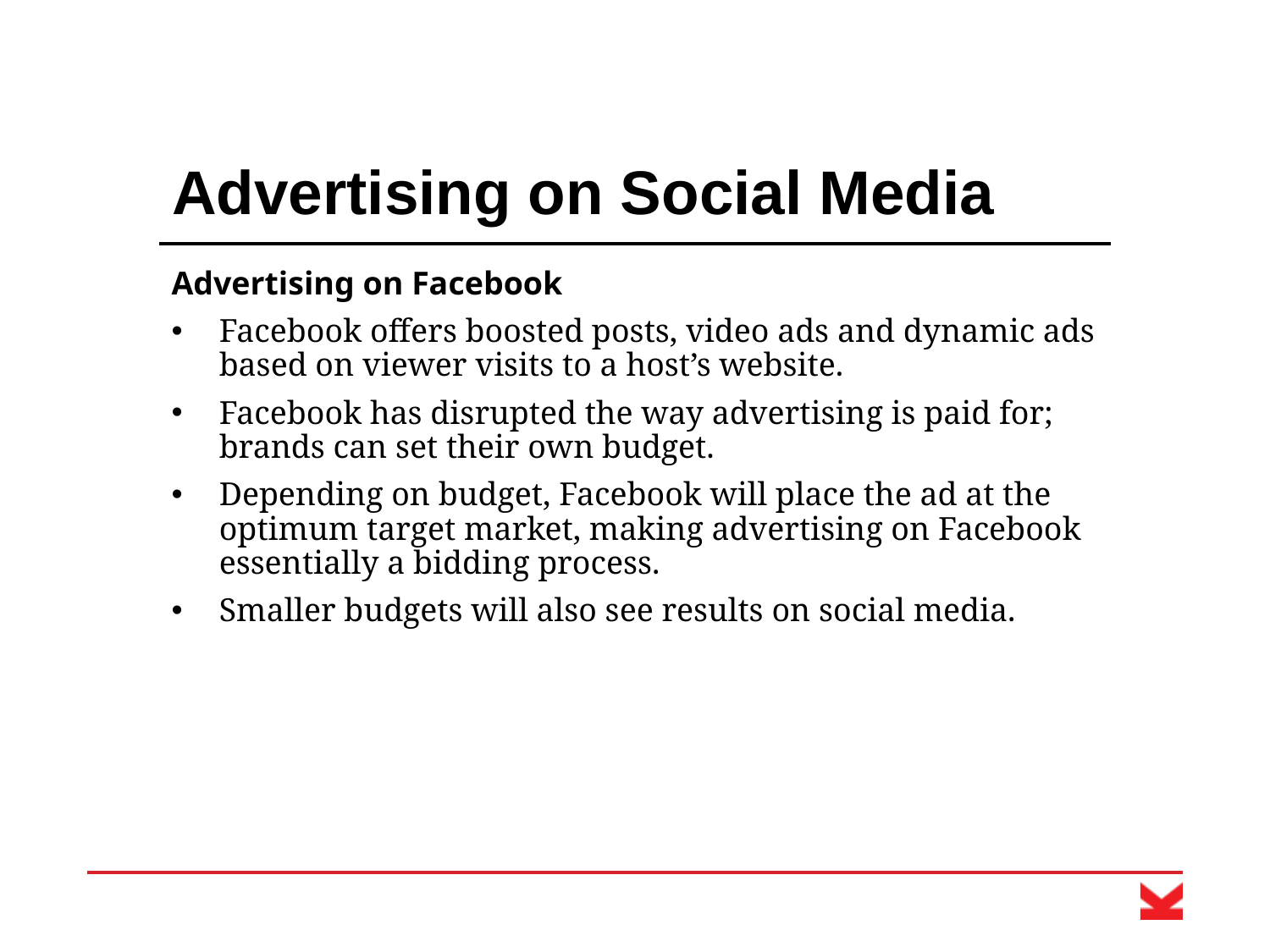

# Advertising on Social Media
Advertising on Facebook
Facebook offers boosted posts, video ads and dynamic ads based on viewer visits to a host’s website.
Facebook has disrupted the way advertising is paid for; brands can set their own budget.
Depending on budget, Facebook will place the ad at the optimum target market, making advertising on Facebook essentially a bidding process.
Smaller budgets will also see results on social media.